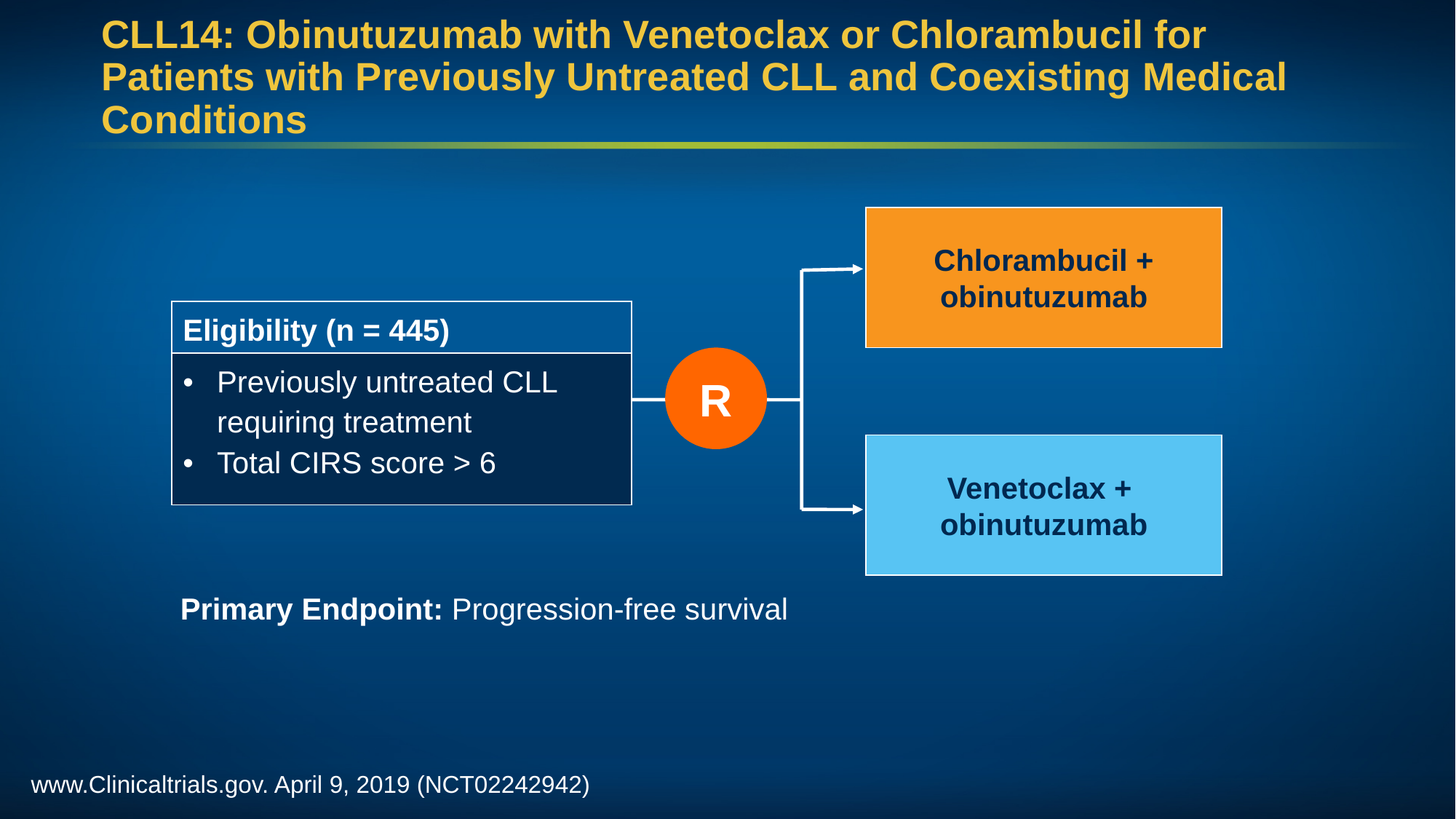

CLL14: Obinutuzumab with Venetoclax or Chlorambucil for Patients with Previously Untreated CLL and Coexisting Medical Conditions
Chlorambucil +
obinutuzumab

| Eligibility (n = 445) |
| --- |
| Previously untreated CLL requiring treatment Total CIRS score > 6 |
R

Venetoclax +
obinutuzumab

Primary Endpoint: Progression-free survival
www.Clinicaltrials.gov. April 9, 2019 (NCT02242942)